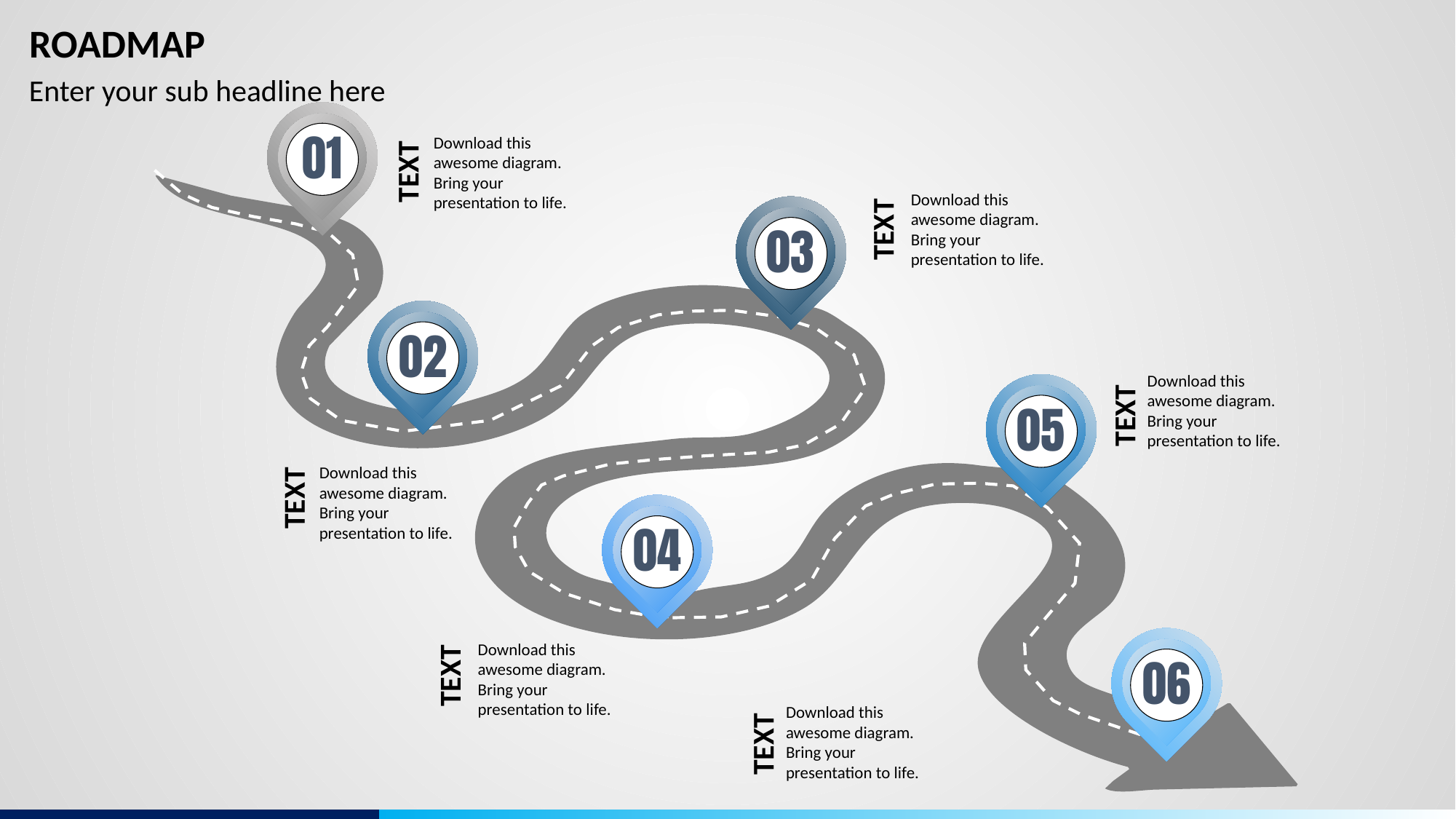

# ROADMAP
Enter your sub headline here

01
Download this awesome diagram. Bring your presentation to life.
TEXT

Download this awesome diagram. Bring your presentation to life.

03
TEXT

02
Download this awesome diagram. Bring your presentation to life.

05
TEXT
Download this awesome diagram. Bring your presentation to life.
TEXT

04

06
Download this awesome diagram. Bring your presentation to life.
TEXT
Download this awesome diagram. Bring your presentation to life.
TEXT